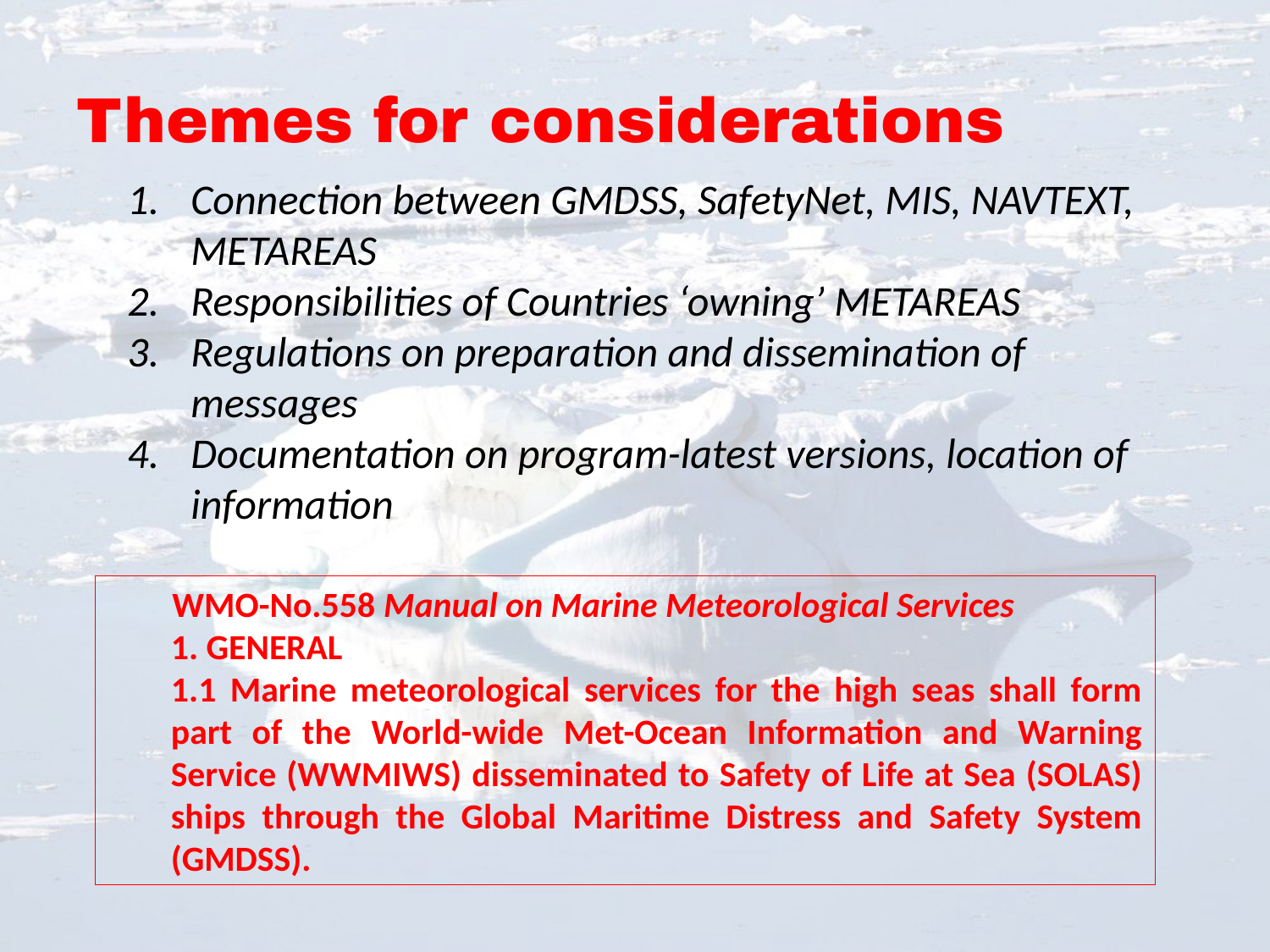

# Themes for considerations
Connection between GMDSS, SafetyNet, MIS, NAVTEXT, METAREAS
Responsibilities of Countries ‘owning’ METAREAS
Regulations on preparation and dissemination of messages
Documentation on program-latest versions, location of information
         WMO-No.558 Manual on Marine Meteorological Services
1. GENERAL
1.1 Marine meteorological services for the high seas shall form part of the World-wide Met-Ocean Information and Warning Service (WWMIWS) disseminated to Safety of Life at Sea (SOLAS) ships through the Global Maritime Distress and Safety System (GMDSS).